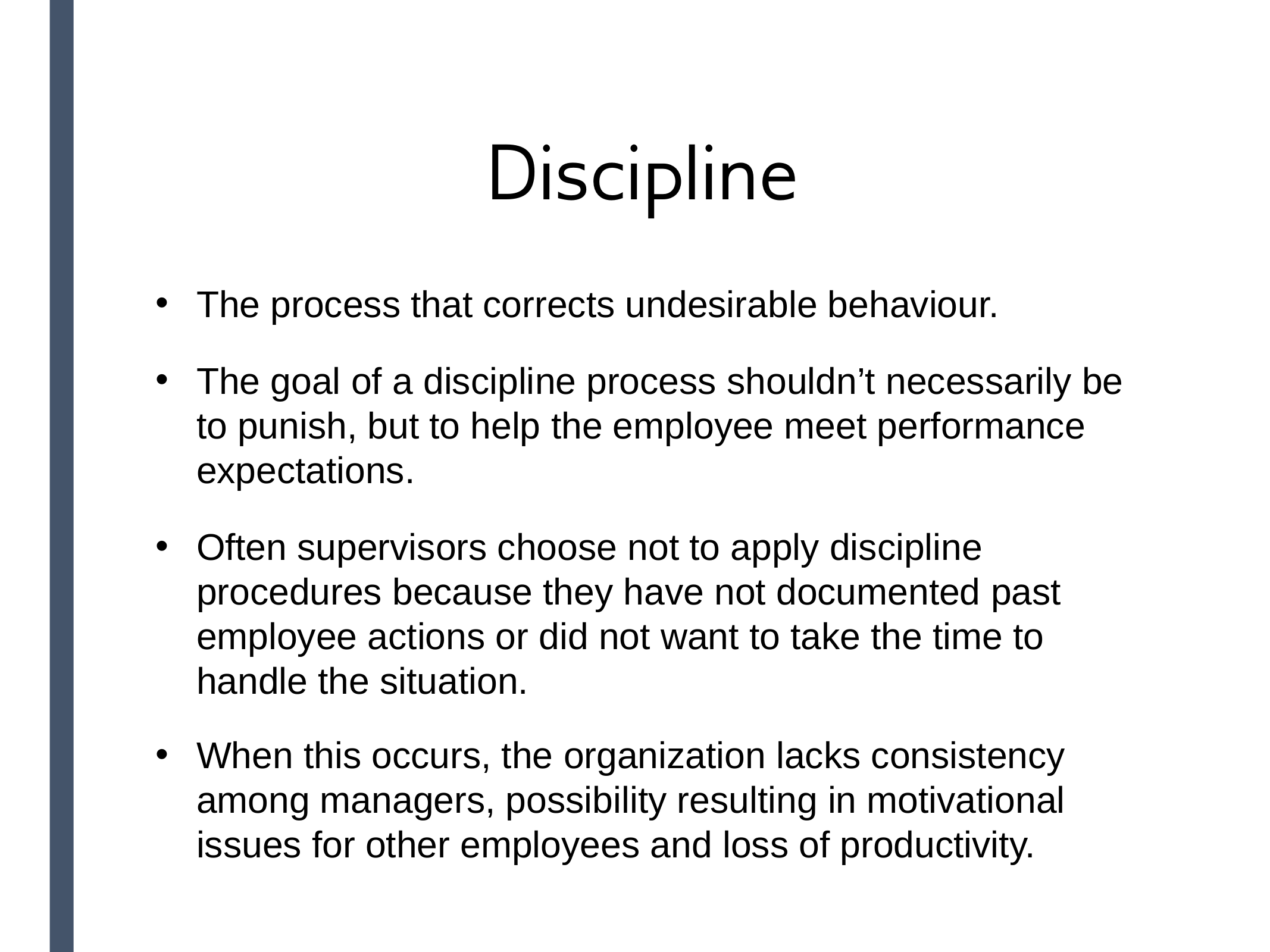

# Discipline
The process that corrects undesirable behaviour.
The goal of a discipline process shouldn’t necessarily be to punish, but to help the employee meet performance expectations.
Often supervisors choose not to apply discipline procedures because they have not documented past employee actions or did not want to take the time to handle the situation.
When this occurs, the organization lacks consistency among managers, possibility resulting in motivational issues for other employees and loss of productivity.